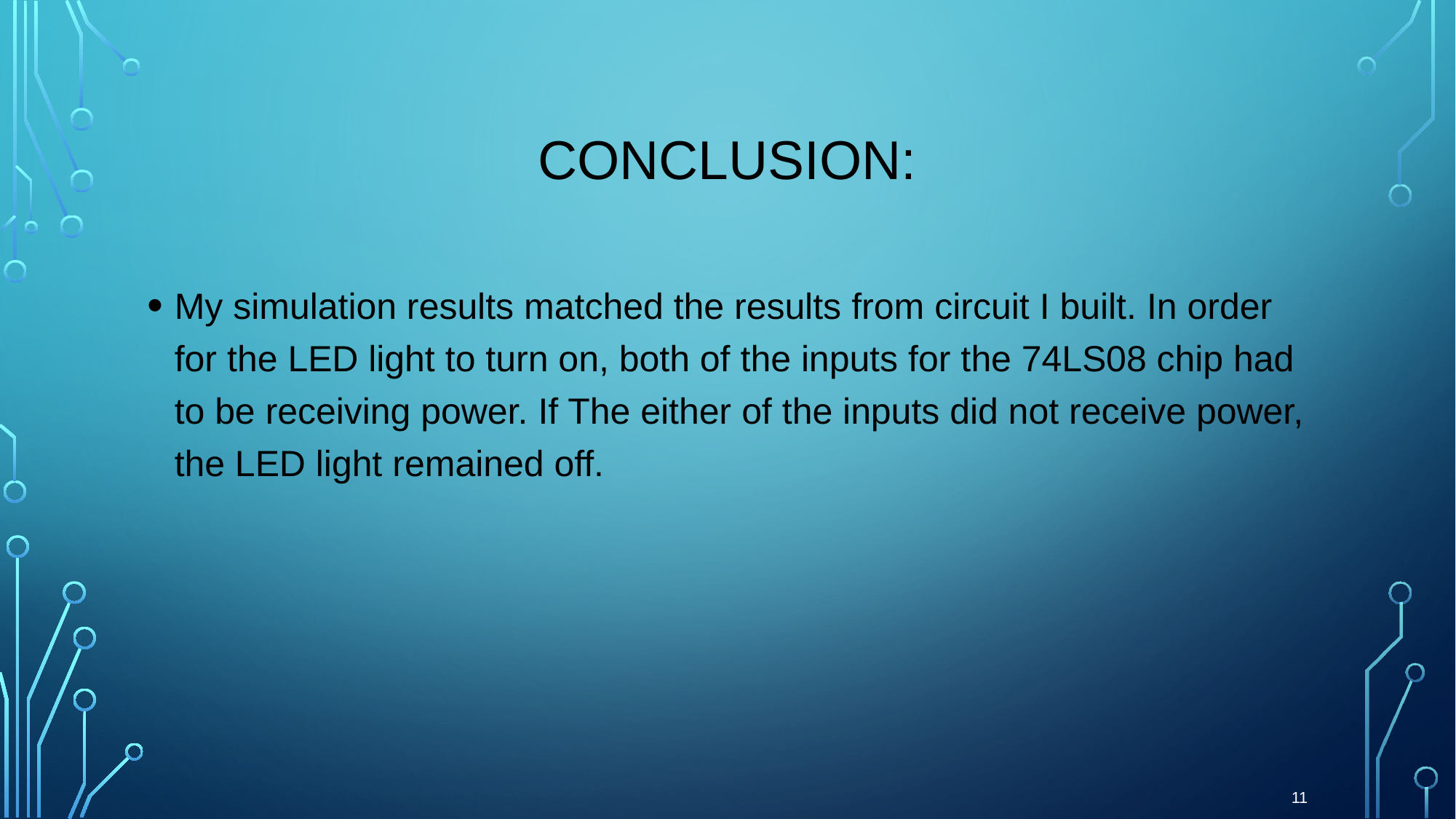

# Conclusion:
My simulation results matched the results from circuit I built. In order for the LED light to turn on, both of the inputs for the 74LS08 chip had to be receiving power. If The either of the inputs did not receive power, the LED light remained off.
11